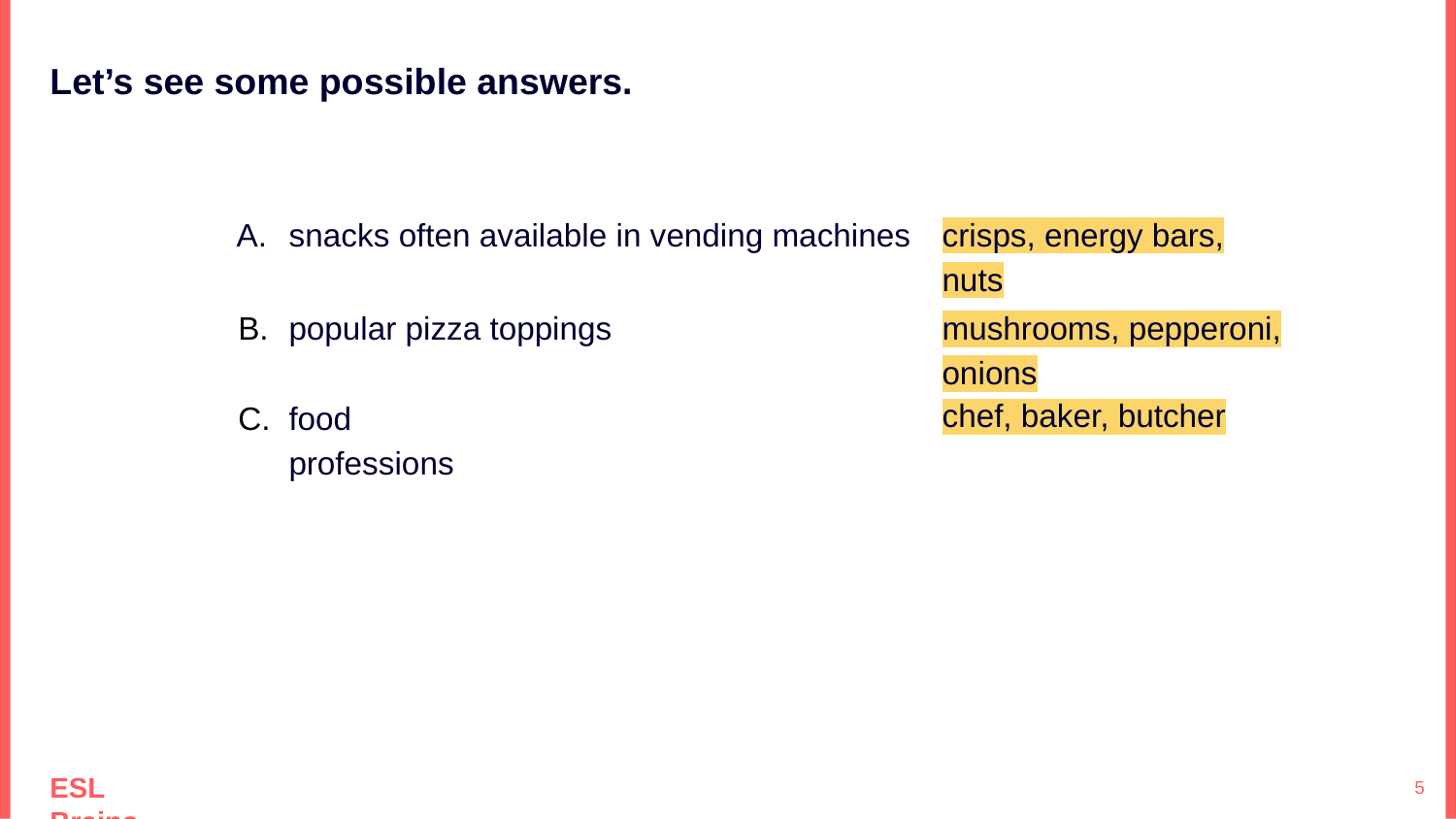

Let’s see some possible answers.
snacks often available in vending machines
crisps, energy bars, nuts
mushrooms, pepperoni, onions
popular pizza toppings
chef, baker, butcher
food professions
5